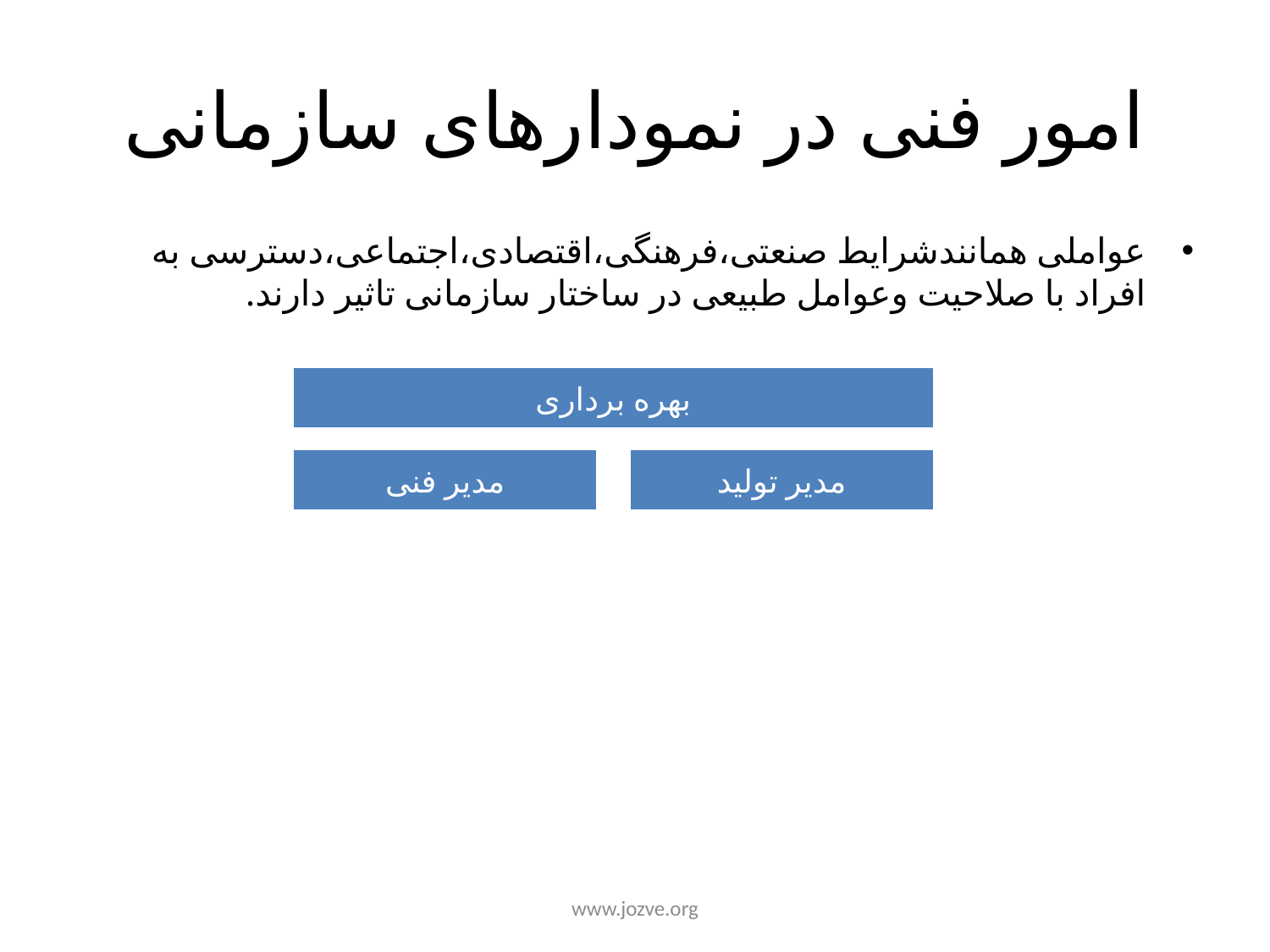

# امور فنی در نمودارهای سازمانی
عواملی همانندشرایط صنعتی،فرهنگی،اقتصادی،اجتماعی،دسترسی به افراد با صلاحیت وعوامل طبیعی در ساختار سازمانی تاثیر دارند.
بهره برداری
مدیر فنی
مدیر تولید
www.jozve.org